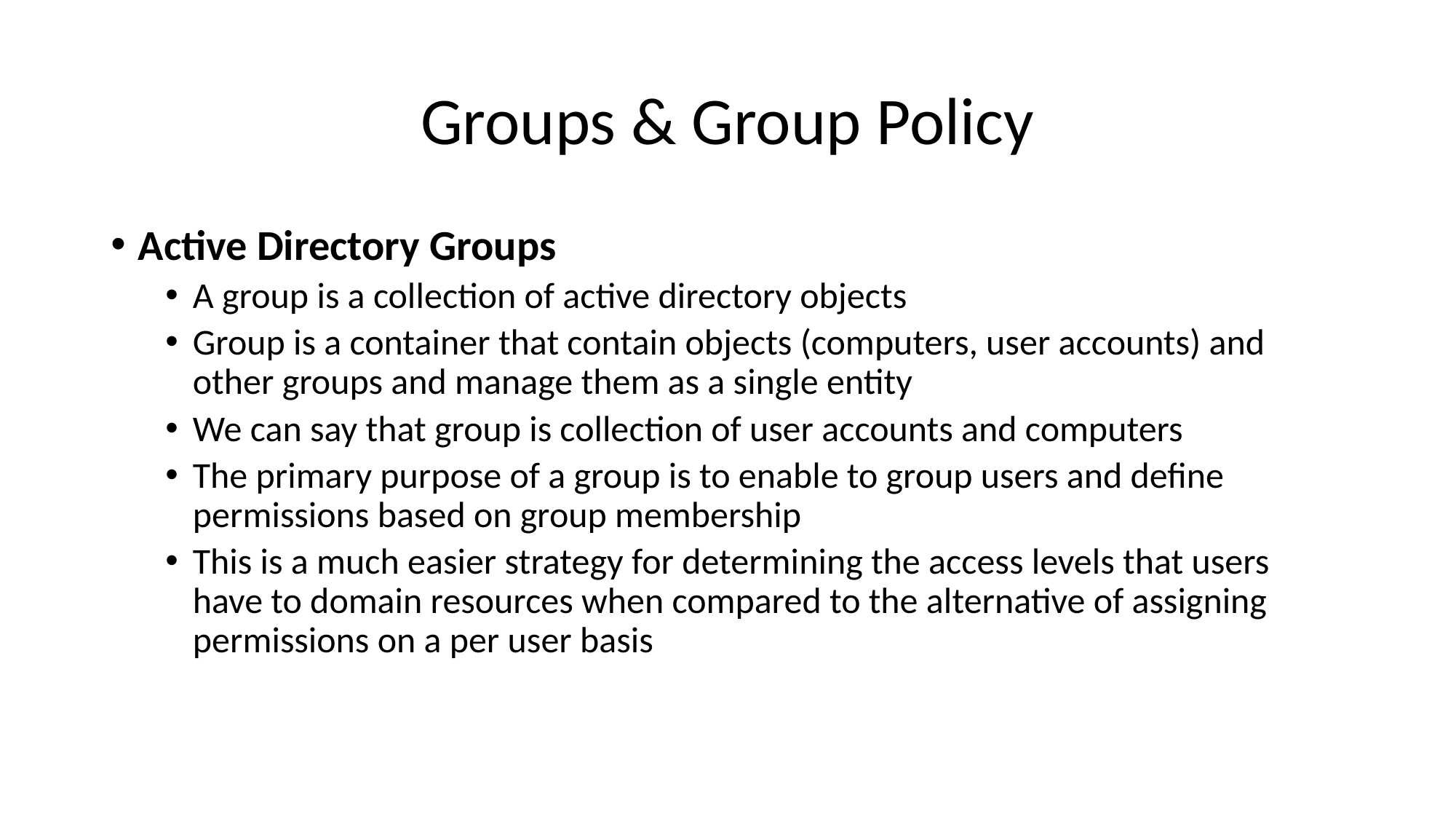

# Groups & Group Policy
Active Directory Groups
A group is a collection of active directory objects
Group is a container that contain objects (computers, user accounts) and other groups and manage them as a single entity
We can say that group is collection of user accounts and computers
The primary purpose of a group is to enable to group users and define permissions based on group membership
This is a much easier strategy for determining the access levels that users have to domain resources when compared to the alternative of assigning permissions on a per user basis